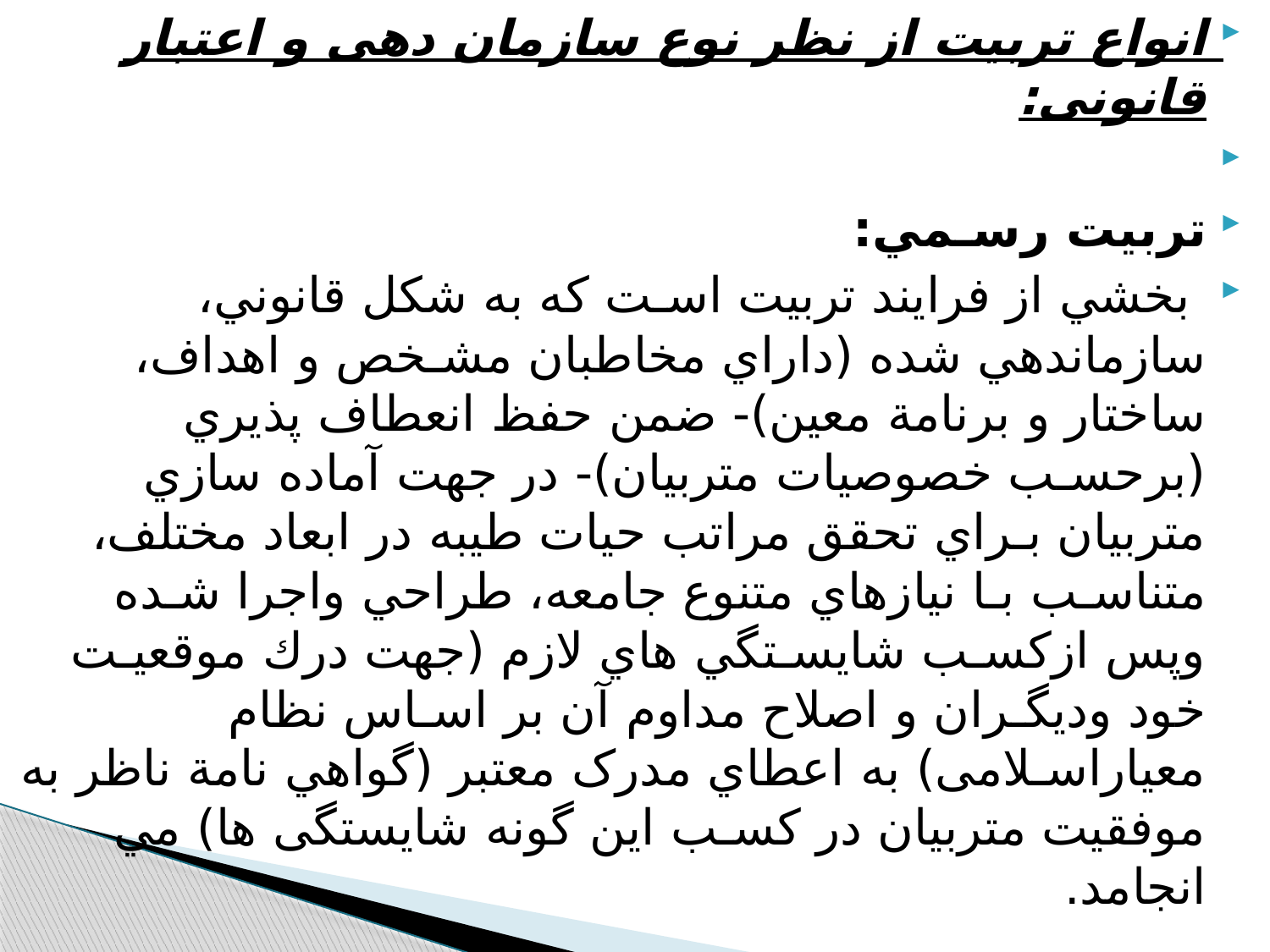

انواع تربیت از نظر نوع سازمان دهی و اعتبار قانونی:

تربيت رسـمي:
 بخشي از فرايند تربيت اسـت كه به شکل قانوني، سازماندهي شده (داراي مخاطبان مشـخص و اهداف، ساختار و برنامة معين)- ضمن حفظ انعطاف پذيري (برحسـب خصوصيات متربيان)- در جهت آماده سازي متربيان بـراي تحقق مراتب حيات طيبه در ابعاد مختلف، متناسـب بـا نيازهاي متنوع جامعه، طراحي واجرا شـده وپس ازکسـب شايسـتگي هاي لازم (جهت درك موقعيـت خود وديگـران و اصلاح مداوم آن بر اسـاس نظام معياراسـلامی) به اعطاي مدرک معتبر (گواهي نامة ناظر به موفقيت متربيان در کسـب اين گونه شايستگی ها) مي انجامد.